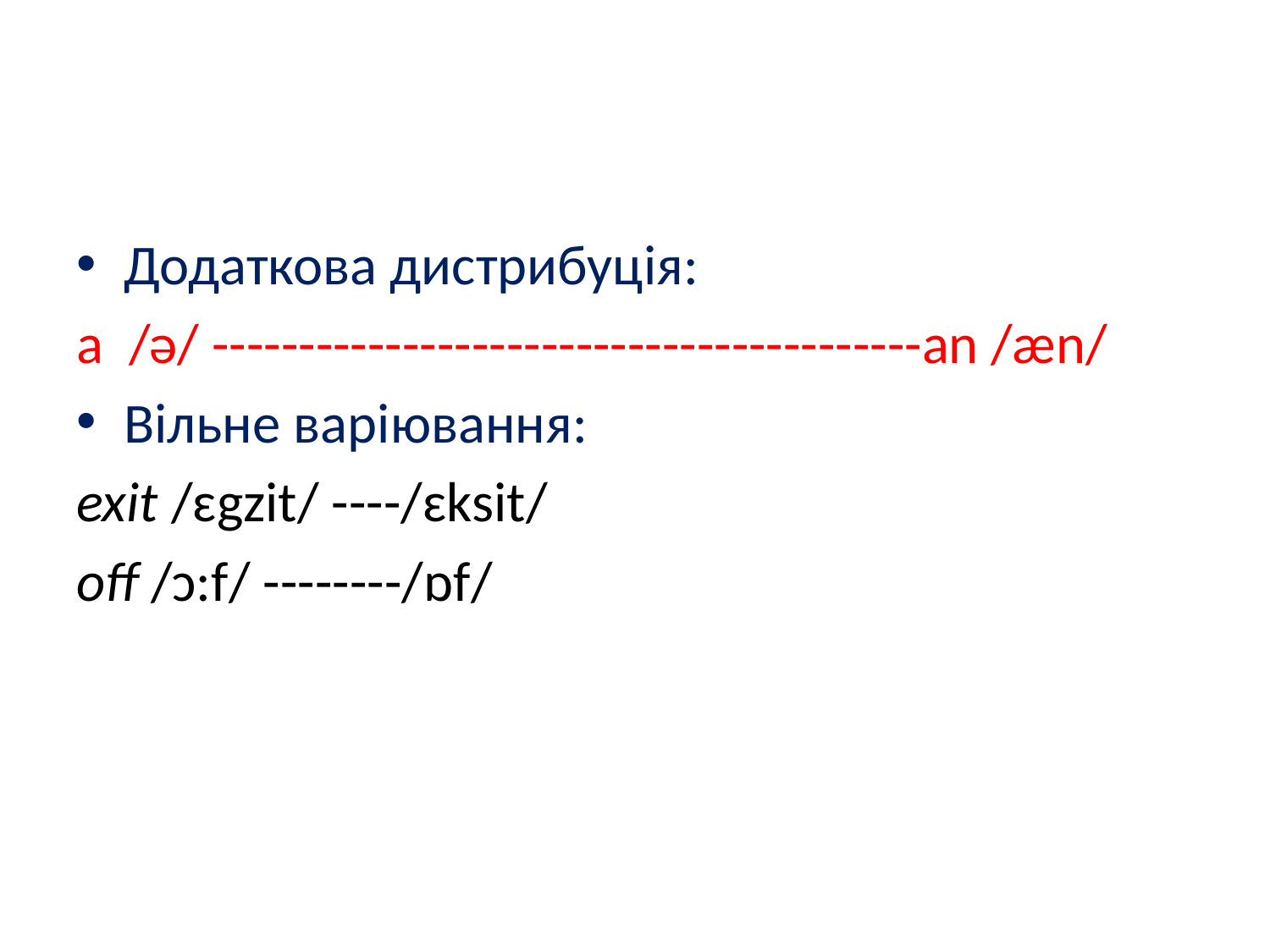

#
Додаткова дистрибуція:
a  /ǝ/ -----------------------------------------an /æn/
Вільне варіювання:
exit /ɛgzit/ ----/ɛksit/
off /ɔ:f/ --------/ɒf/